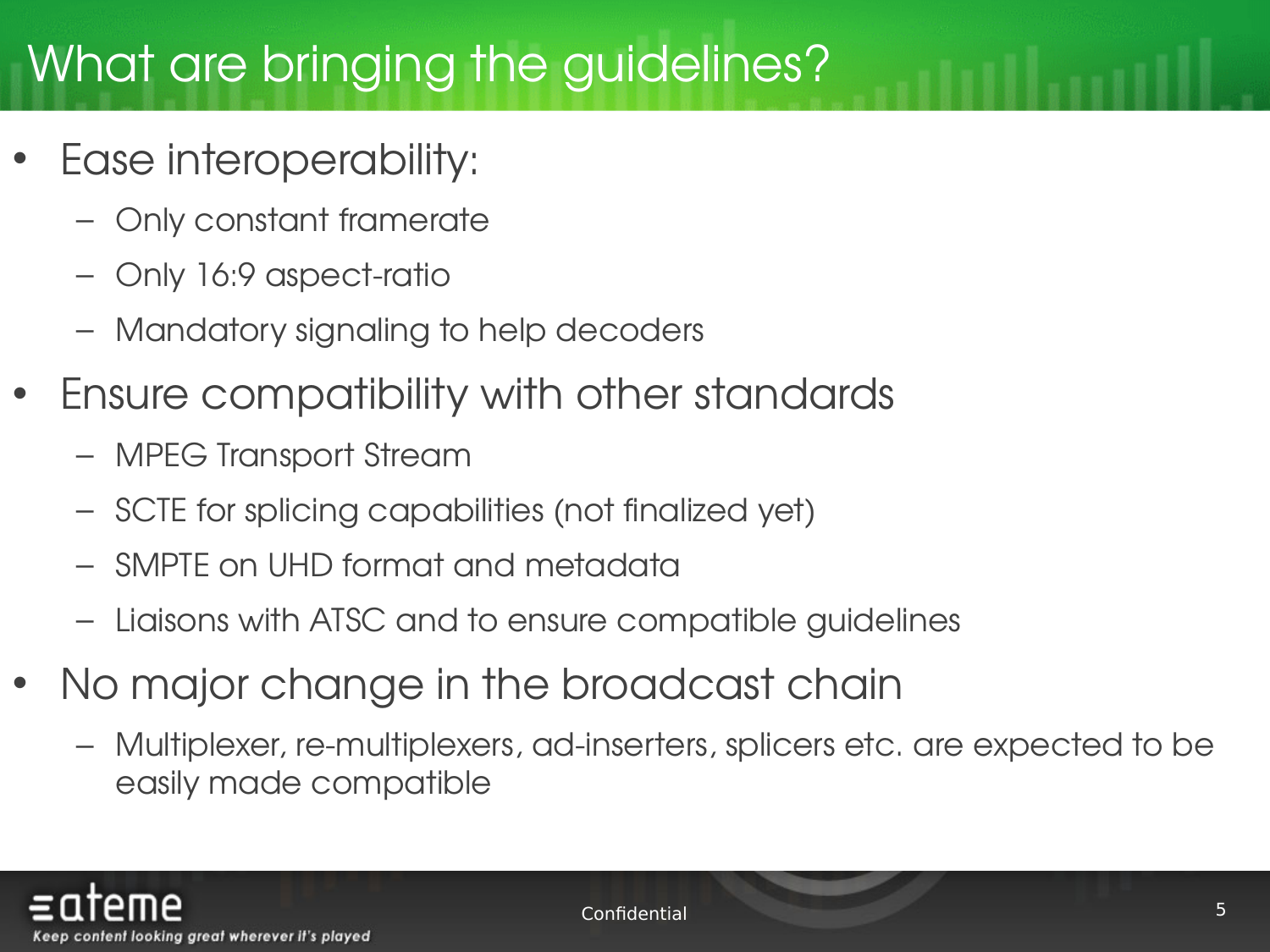

What are bringing the guidelines?
Ease interoperability:
Only constant framerate
Only 16:9 aspect-ratio
Mandatory signaling to help decoders
Ensure compatibility with other standards
MPEG Transport Stream
SCTE for splicing capabilities (not finalized yet)
SMPTE on UHD format and metadata
Liaisons with ATSC and to ensure compatible guidelines
No major change in the broadcast chain
Multiplexer, re-multiplexers, ad-inserters, splicers etc. are expected to be easily made compatible